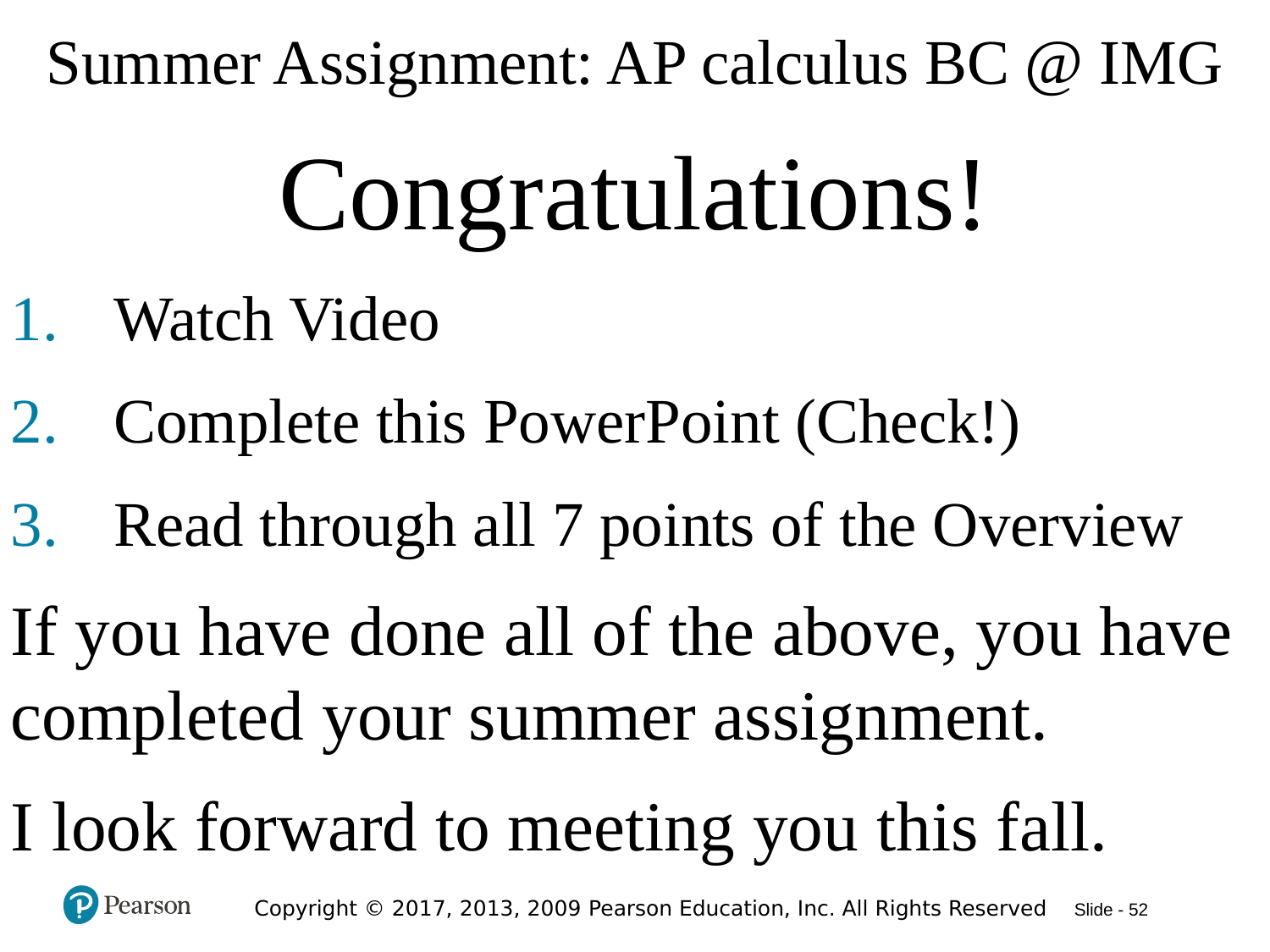

Summer Assignment: AP calculus BC @ IMG
Congratulations!
Watch Video
Complete this PowerPoint (Check!)
Read through all 7 points of the Overview
If you have done all of the above, you have completed your summer assignment.
I look forward to meeting you this fall.